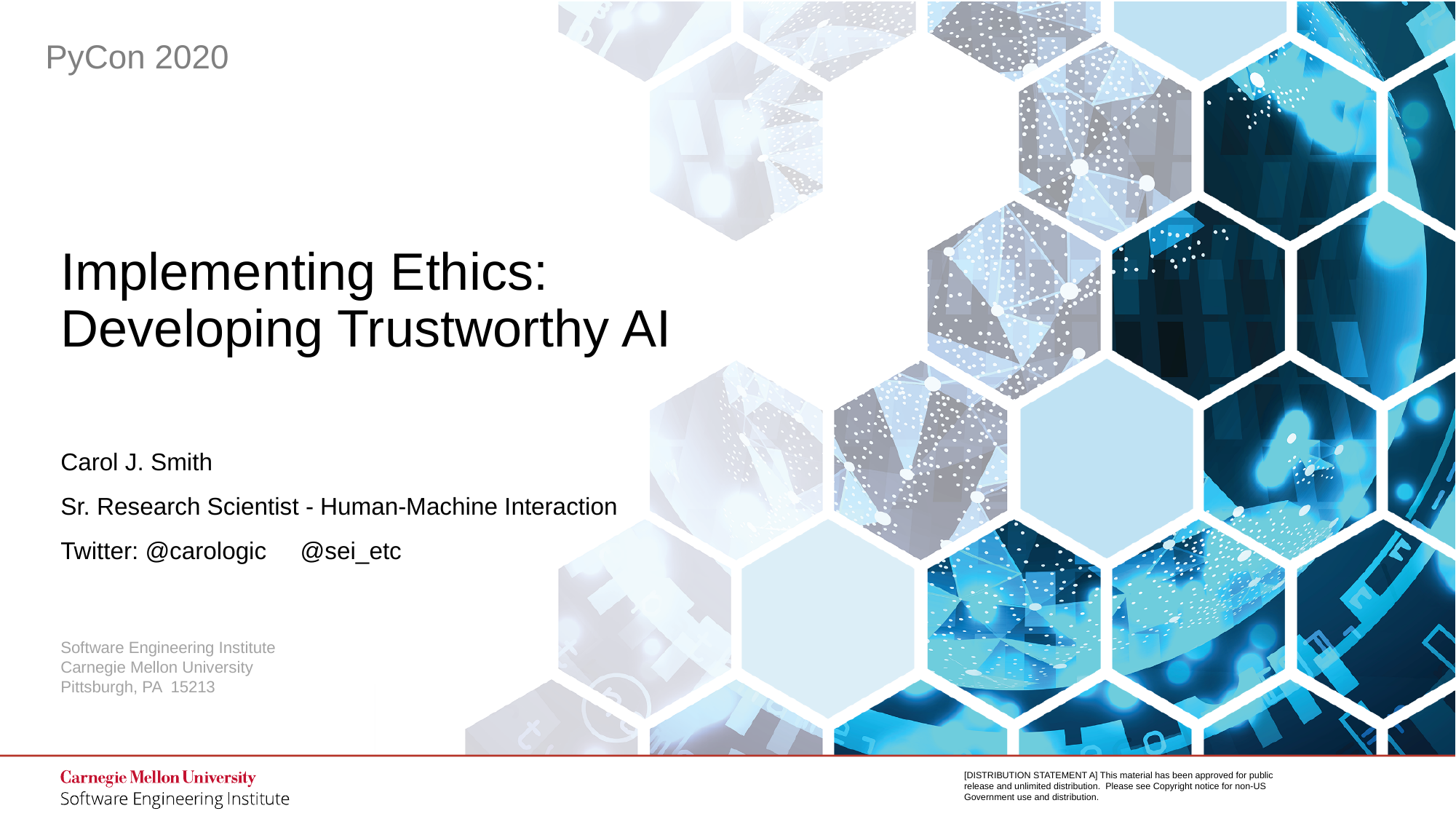

# Implementing Ethics: Developing Trustworthy AI
Carol J. Smith
Sr. Research Scientist - Human-Machine Interaction
Twitter: @carologic     @sei_etc